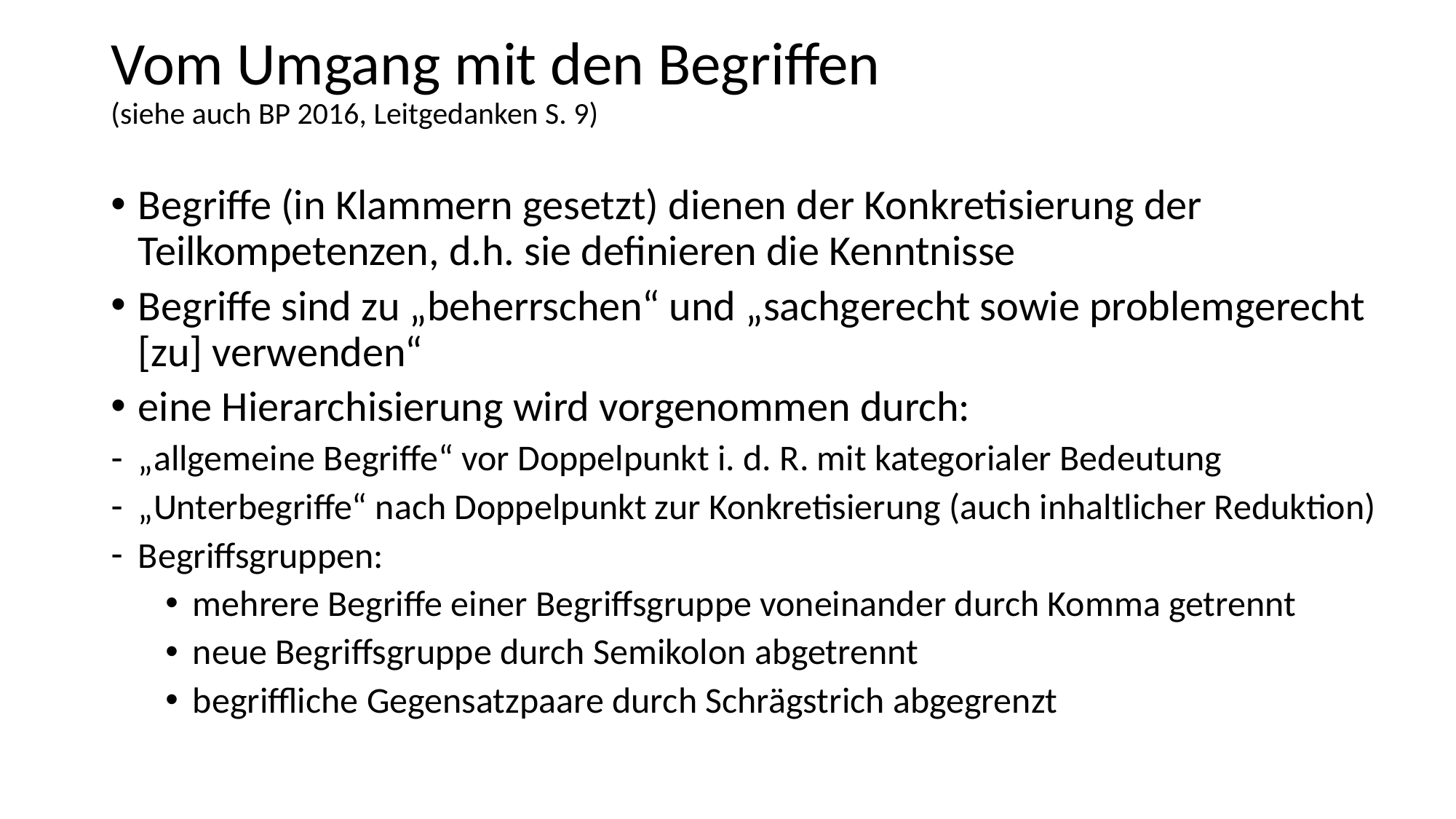

# Vom Umgang mit den Begriffen (siehe auch BP 2016, Leitgedanken S. 9)
Begriffe (in Klammern gesetzt) dienen der Konkretisierung der Teilkompetenzen, d.h. sie definieren die Kenntnisse
Begriffe sind zu „beherrschen“ und „sachgerecht sowie problemgerecht [zu] verwenden“
eine Hierarchisierung wird vorgenommen durch:
„allgemeine Begriffe“ vor Doppelpunkt i. d. R. mit kategorialer Bedeutung
„Unterbegriffe“ nach Doppelpunkt zur Konkretisierung (auch inhaltlicher Reduktion)
Begriffsgruppen:
mehrere Begriffe einer Begriffsgruppe voneinander durch Komma getrennt
neue Begriffsgruppe durch Semikolon abgetrennt
begriffliche Gegensatzpaare durch Schrägstrich abgegrenzt